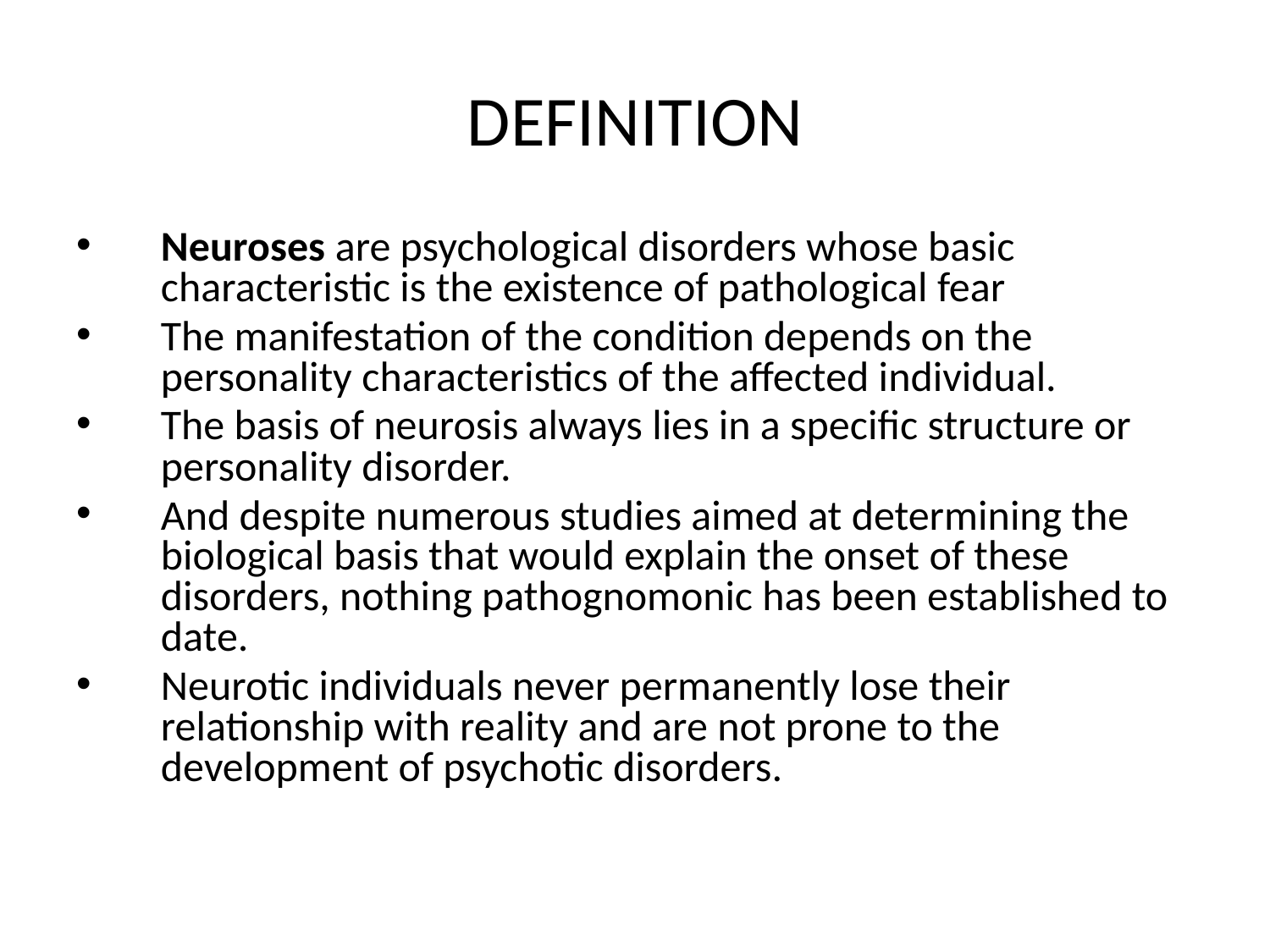

# DEFINITION
Neuroses are psychological disorders whose basic characteristic is the existence of pathological fear
The manifestation of the condition depends on the personality characteristics of the affected individual.
The basis of neurosis always lies in a specific structure or personality disorder.
And despite numerous studies aimed at determining the biological basis that would explain the onset of these disorders, nothing pathognomonic has been established to date.
Neurotic individuals never permanently lose their relationship with reality and are not prone to the development of psychotic disorders.